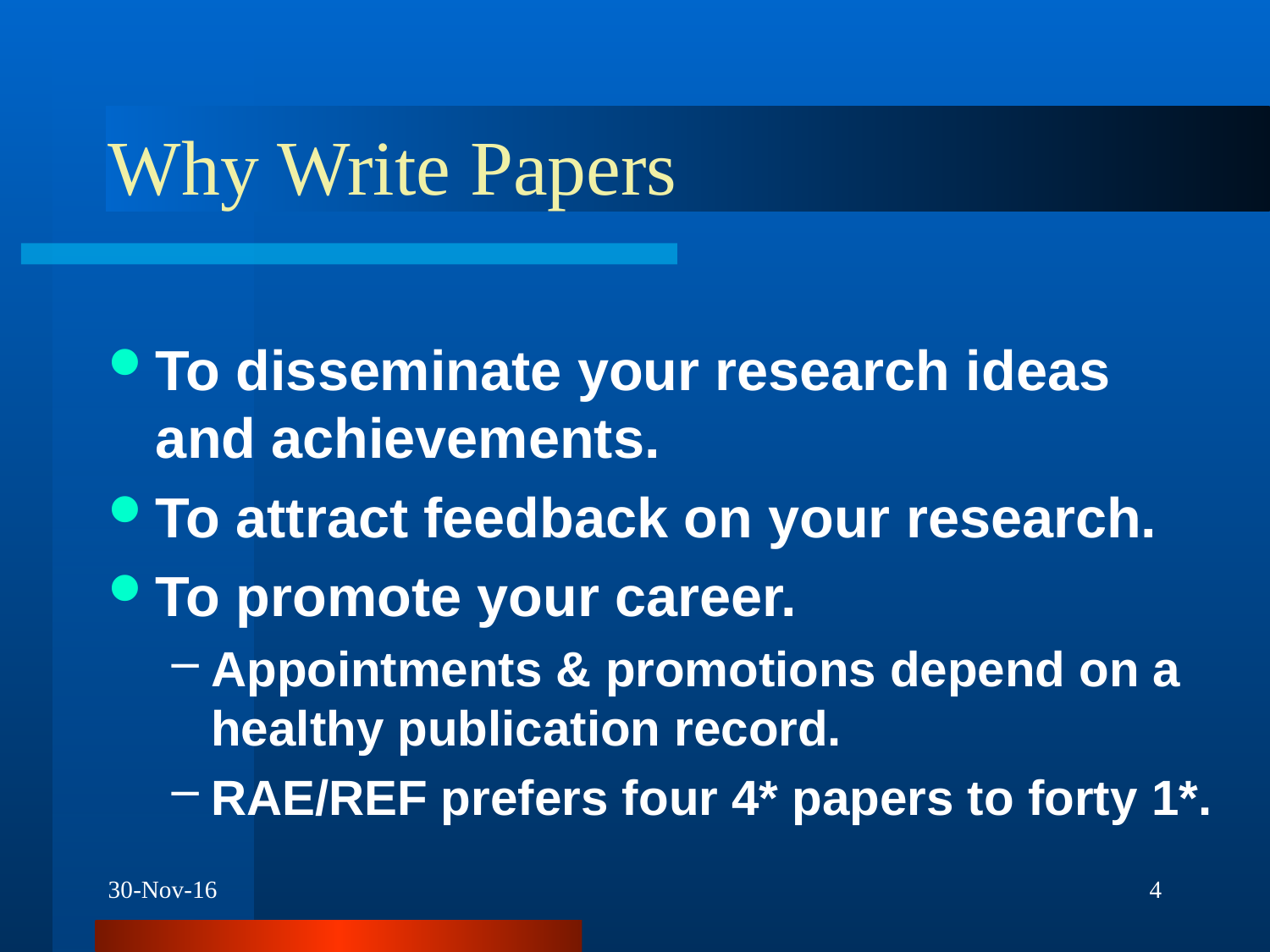

# Why Write Papers
To disseminate your research ideas and achievements.
To attract feedback on your research.
To promote your career.
Appointments & promotions depend on a healthy publication record.
RAE/REF prefers four 4* papers to forty 1*.
30-Nov-16
4